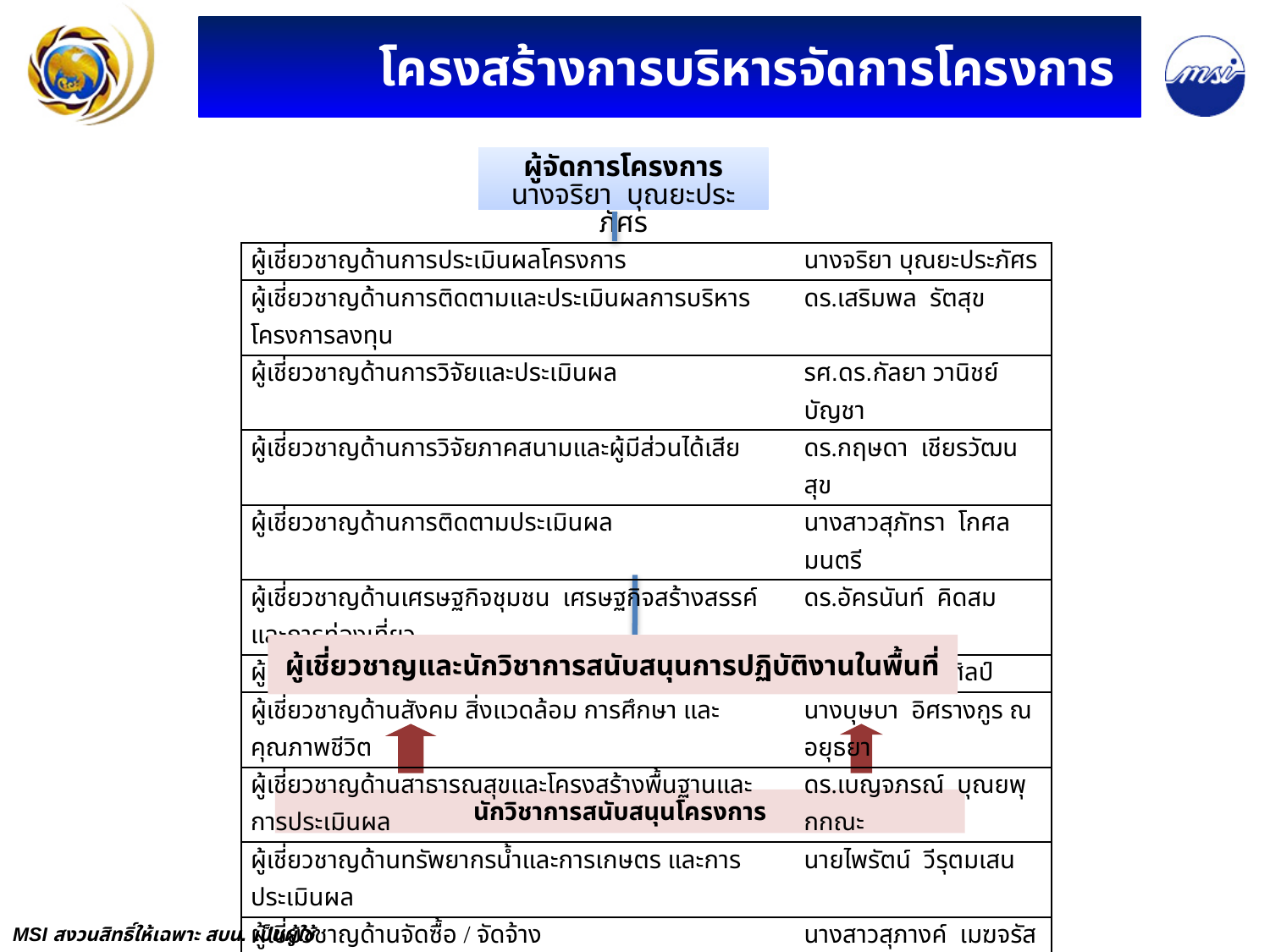

# โครงสร้างการบริหารจัดการโครงการ
ผู้จัดการโครงการ
นางจริยา  บุณยะประภัศร
| ผู้เชี่ยวชาญด้านการประเมินผลโครงการ | นางจริยา บุณยะประภัศร |
| --- | --- |
| ผู้เชี่ยวชาญด้านการติดตามและประเมินผลการบริหารโครงการลงทุน | ดร.เสริมพล รัตสุข |
| ผู้เชี่ยวชาญด้านการวิจัยและประเมินผล | รศ.ดร.กัลยา วานิชย์บัญชา |
| ผู้เชี่ยวชาญด้านการวิจัยภาคสนามและผู้มีส่วนได้เสีย | ดร.กฤษดา เชียรวัฒนสุข |
| ผู้เชี่ยวชาญด้านการติดตามประเมินผล | นางสาวสุภัทรา โกศลมนตรี |
| ผู้เชี่ยวชาญด้านเศรษฐกิจชุมชน เศรษฐกิจสร้างสรรค์ และการท่องเที่ยว | ดร.อัครนันท์ คิดสม |
| ผู้เชี่ยวชาญด้านขนส่งและการประเมินผล | ดร.สุรศักดิ์ ทวีศิลป์ |
| ผู้เชี่ยวชาญด้านสังคม สิ่งแวดล้อม การศึกษา และคุณภาพชีวิต | นางบุษบา อิศรางกูร ณ อยุธยา |
| ผู้เชี่ยวชาญด้านสาธารณสุขและโครงสร้างพื้นฐานและการประเมินผล | ดร.เบญจภรณ์ บุณยพุกกณะ |
| ผู้เชี่ยวชาญด้านทรัพยากรน้ำและการเกษตร และการประเมินผล | นายไพรัตน์ วีรุตมเสน |
| ผู้เชี่ยวชาญด้านจัดซื้อ / จัดจ้าง | นางสาวสุภางค์ เมฆจรัส |
ผู้เชี่ยวชาญและนักวิชาการสนับสนุนการปฏิบัติงานในพื้นที่

นักวิชาการสนับสนุนโครงการ